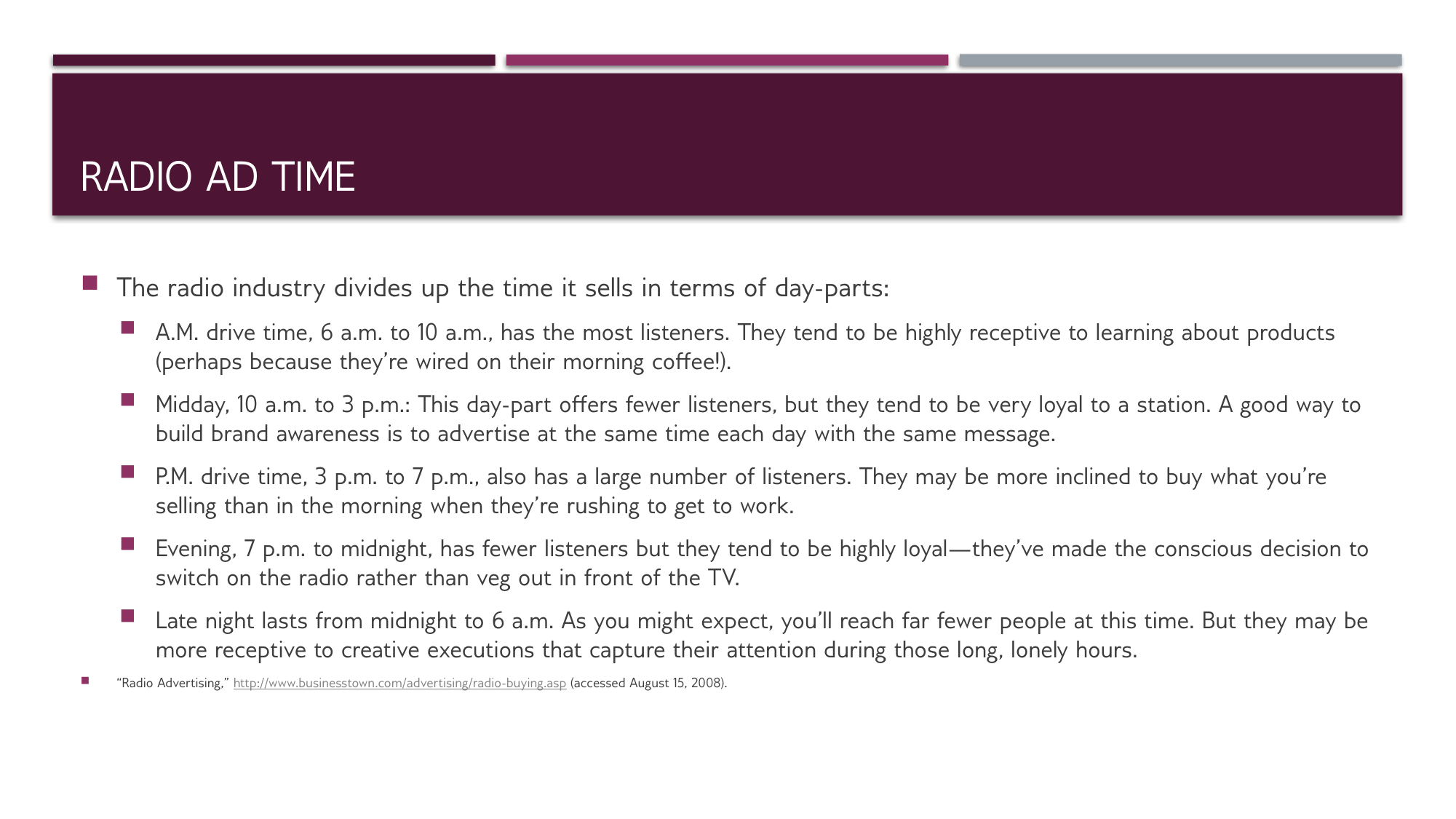

# Radio ad time
The radio industry divides up the time it sells in terms of day-parts:
A.M. drive time, 6 a.m. to 10 a.m., has the most listeners. They tend to be highly receptive to learning about products (perhaps because they’re wired on their morning coffee!).
Midday, 10 a.m. to 3 p.m.: This day-part offers fewer listeners, but they tend to be very loyal to a station. A good way to build brand awareness is to advertise at the same time each day with the same message.
P.M. drive time, 3 p.m. to 7 p.m., also has a large number of listeners. They may be more inclined to buy what you’re selling than in the morning when they’re rushing to get to work.
Evening, 7 p.m. to midnight, has fewer listeners but they tend to be highly loyal—they’ve made the conscious decision to switch on the radio rather than veg out in front of the TV.
Late night lasts from midnight to 6 a.m. As you might expect, you’ll reach far fewer people at this time. But they may be more receptive to creative executions that capture their attention during those long, lonely hours.
“Radio Advertising,” http://www.businesstown.com/advertising/radio-buying.asp (accessed August 15, 2008).